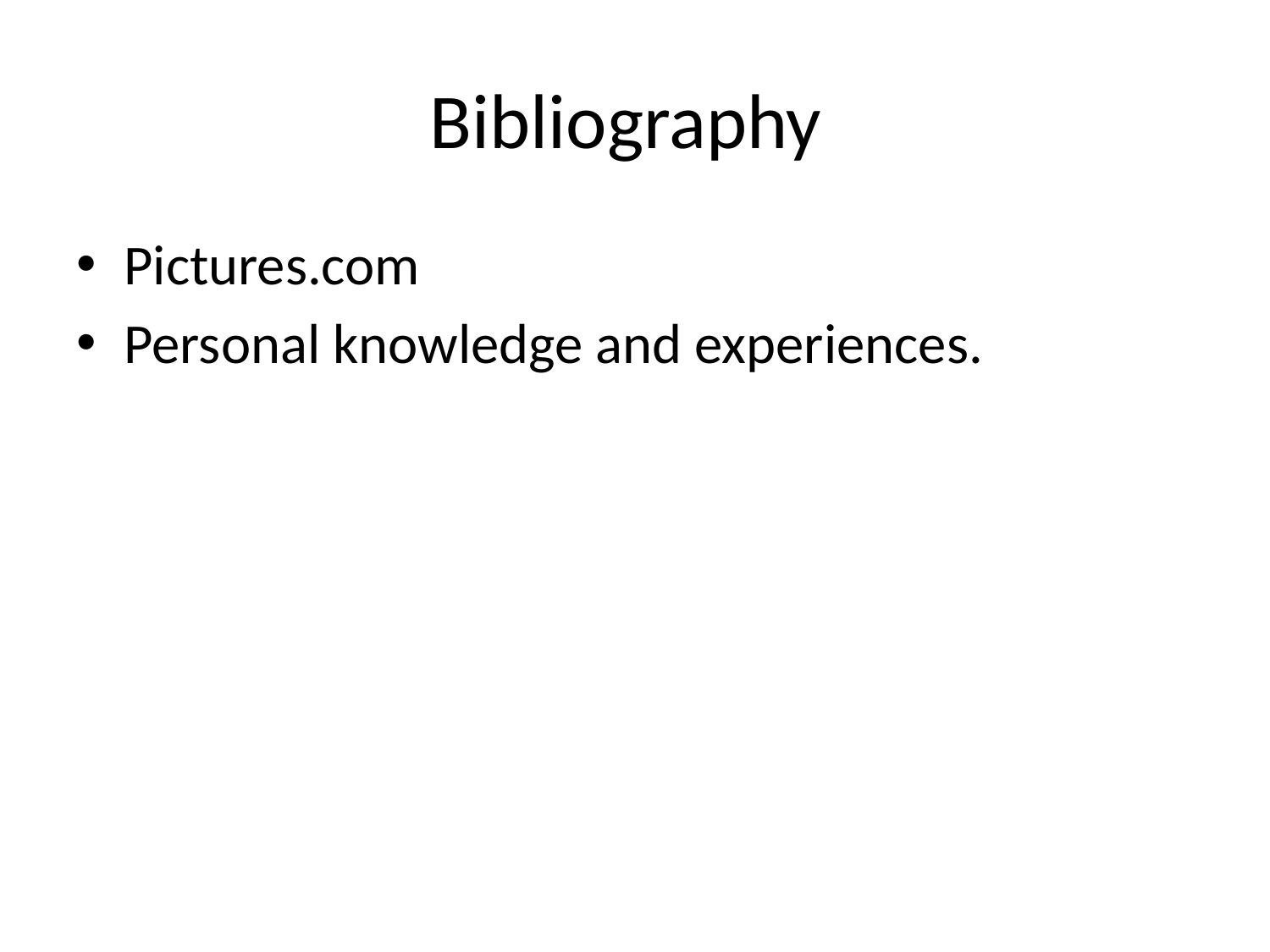

# Bibliography
Pictures.com
Personal knowledge and experiences.